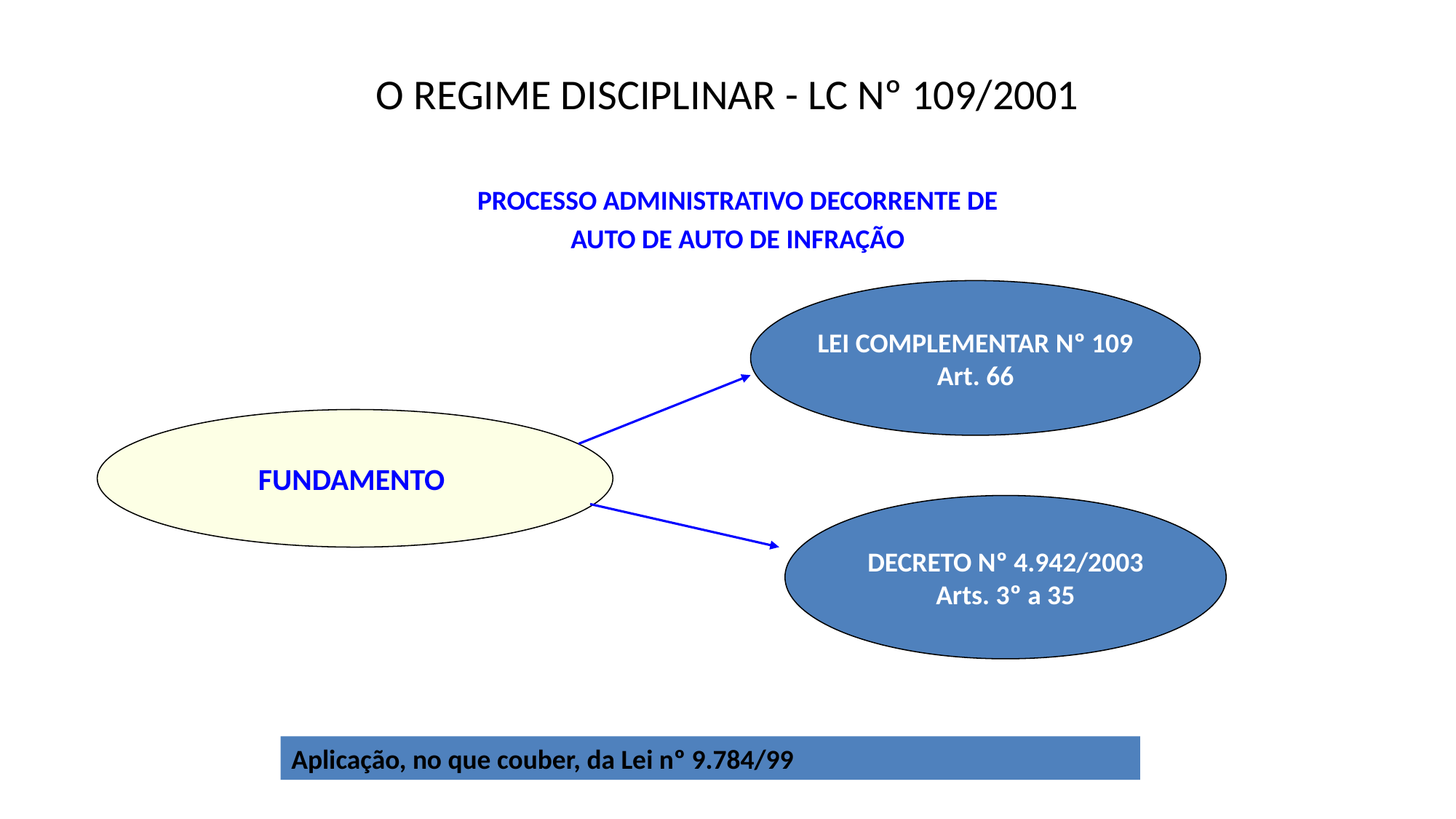

# O REGIME DISCIPLINAR - LC Nº 109/2001
PROCESSO ADMINISTRATIVO DECORRENTE DE
AUTO DE AUTO DE INFRAÇÃO

LEI COMPLEMENTAR Nº 109
Art. 66

FUNDAMENTO
DECRETO Nº 4.942/2003
Arts. 3º a 35

Aplicação, no que couber, da Lei nº 9.784/99